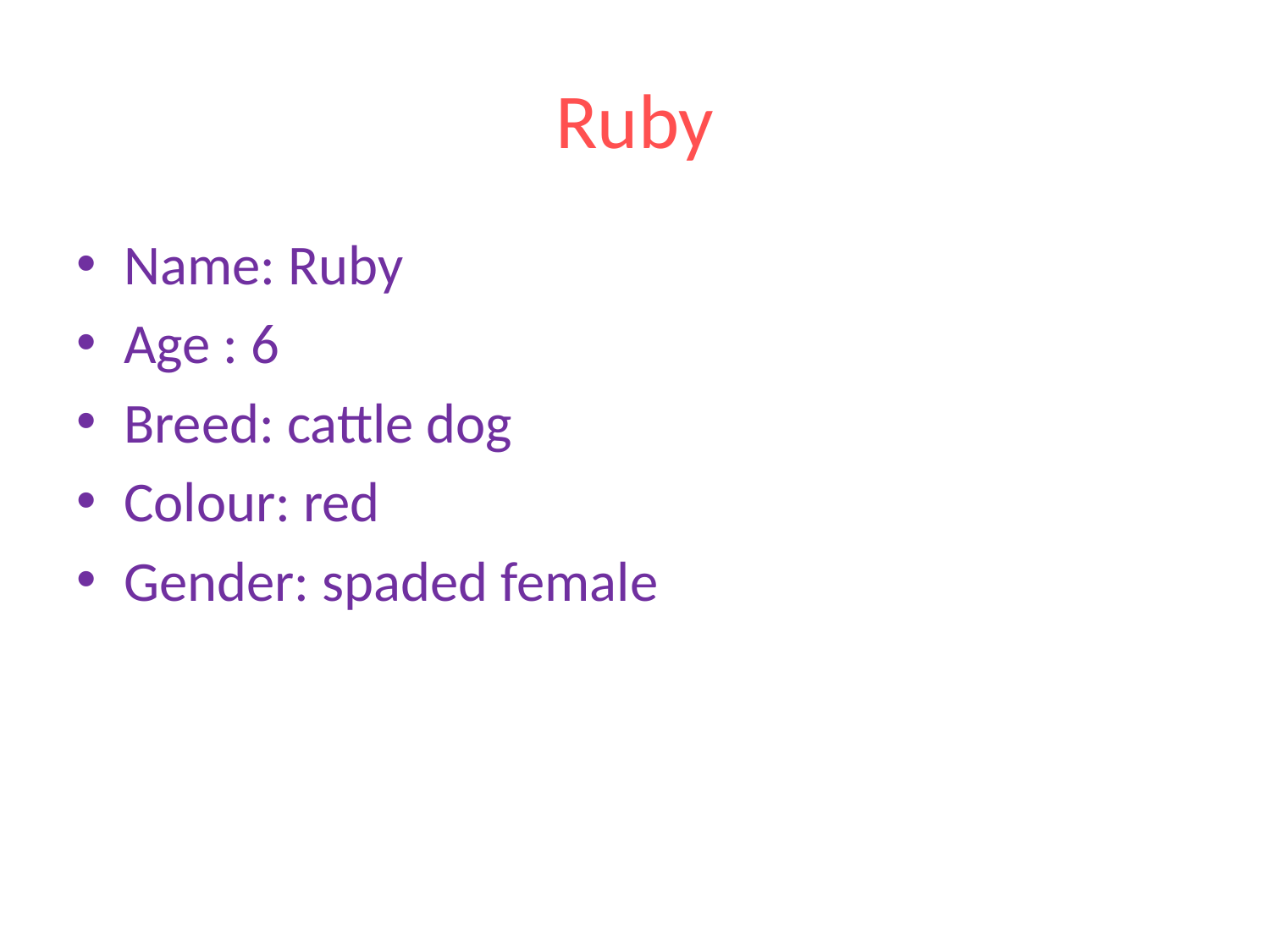

# Ruby
Name: Ruby
Age : 6
Breed: cattle dog
Colour: red
Gender: spaded female